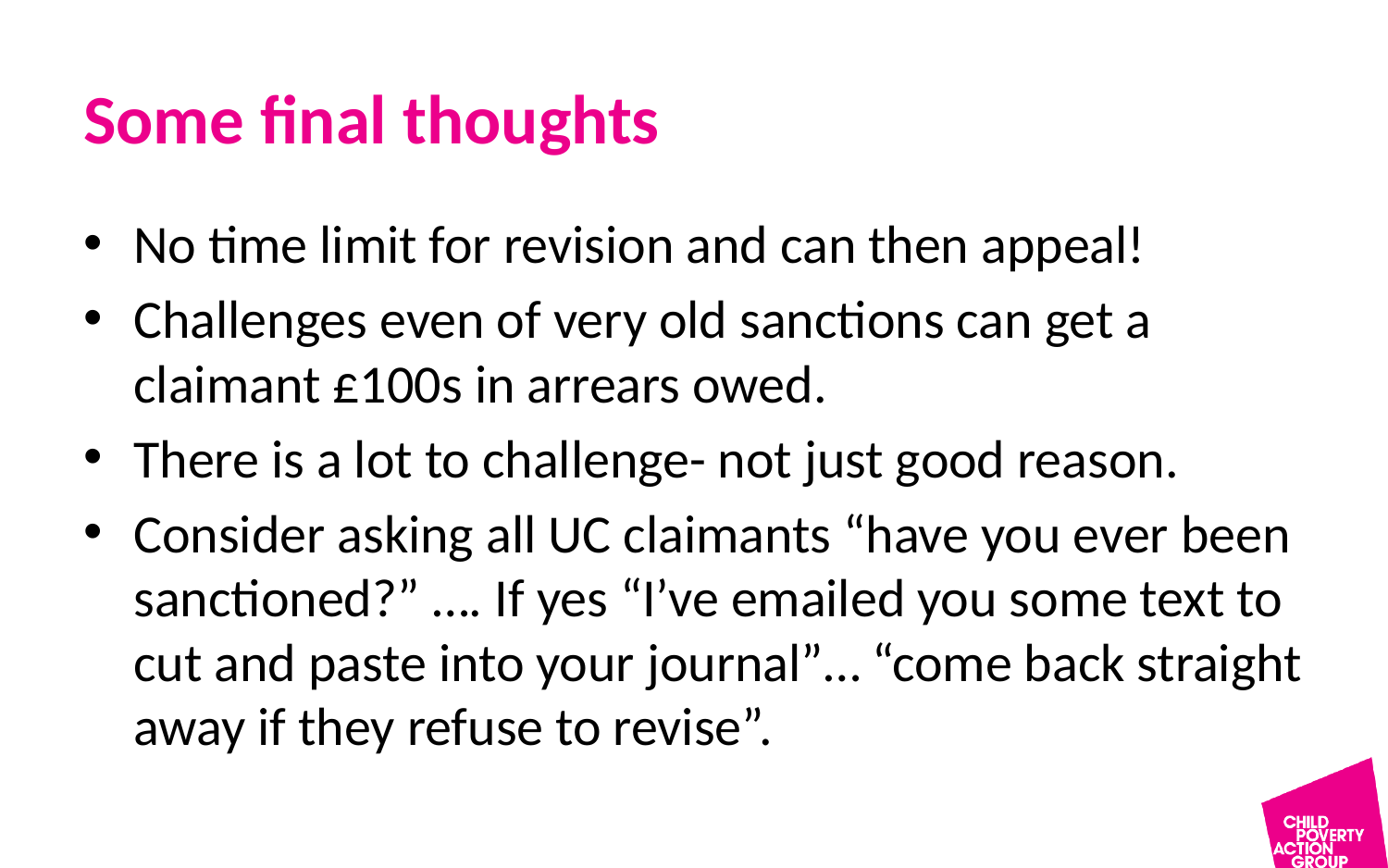

# Some final thoughts
No time limit for revision and can then appeal!
Challenges even of very old sanctions can get a claimant £100s in arrears owed.
There is a lot to challenge- not just good reason.
Consider asking all UC claimants “have you ever been sanctioned?” …. If yes “I’ve emailed you some text to cut and paste into your journal”… “come back straight away if they refuse to revise”.